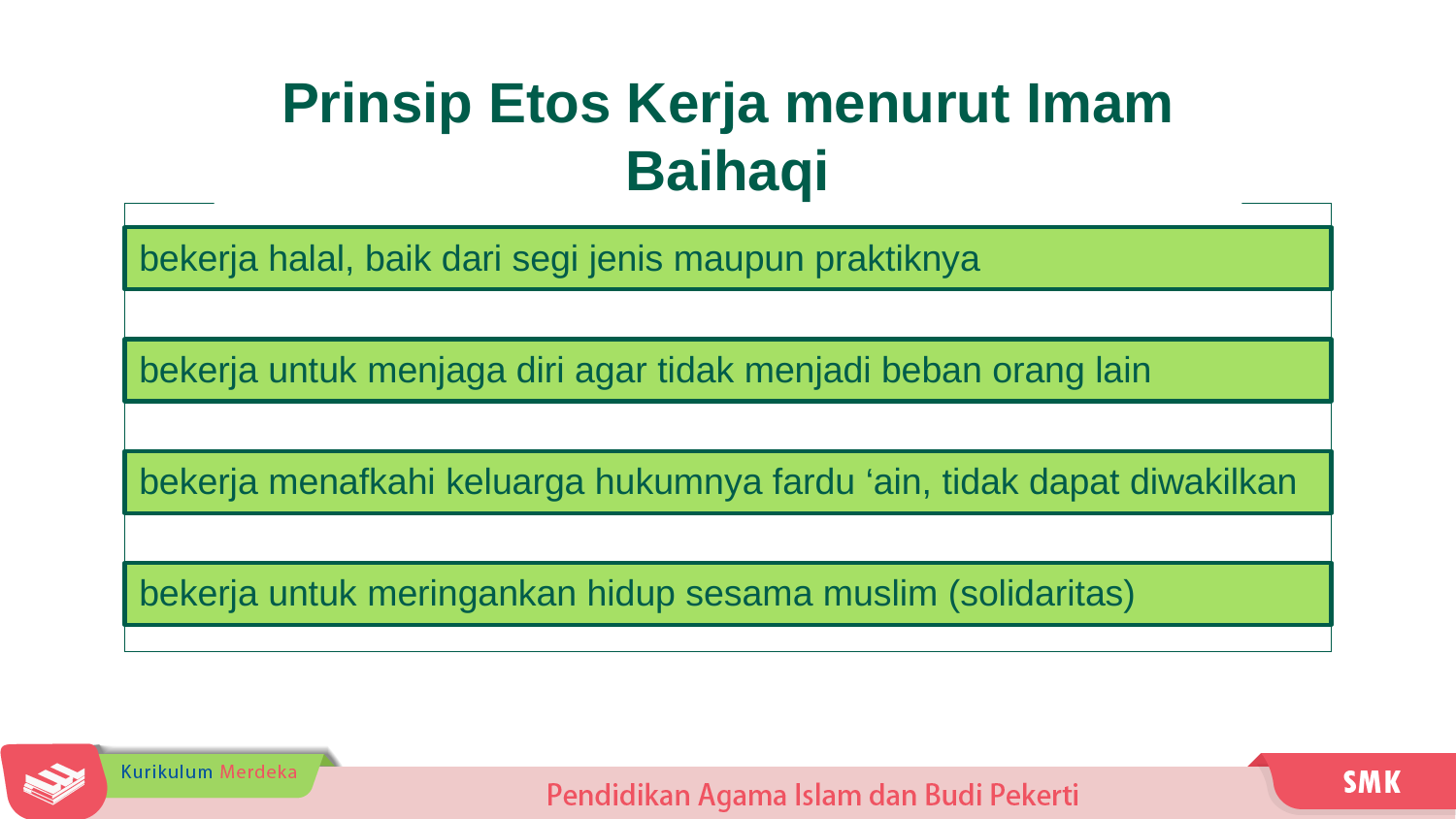

Prinsip Etos Kerja menurut Imam Baihaqi

bekerja halal, baik dari segi jenis maupun praktiknya
bekerja untuk menjaga diri agar tidak menjadi beban orang lain
bekerja menafkahi keluarga hukumnya fardu ‘ain, tidak dapat diwakilkan
bekerja untuk meringankan hidup sesama muslim (solidaritas)